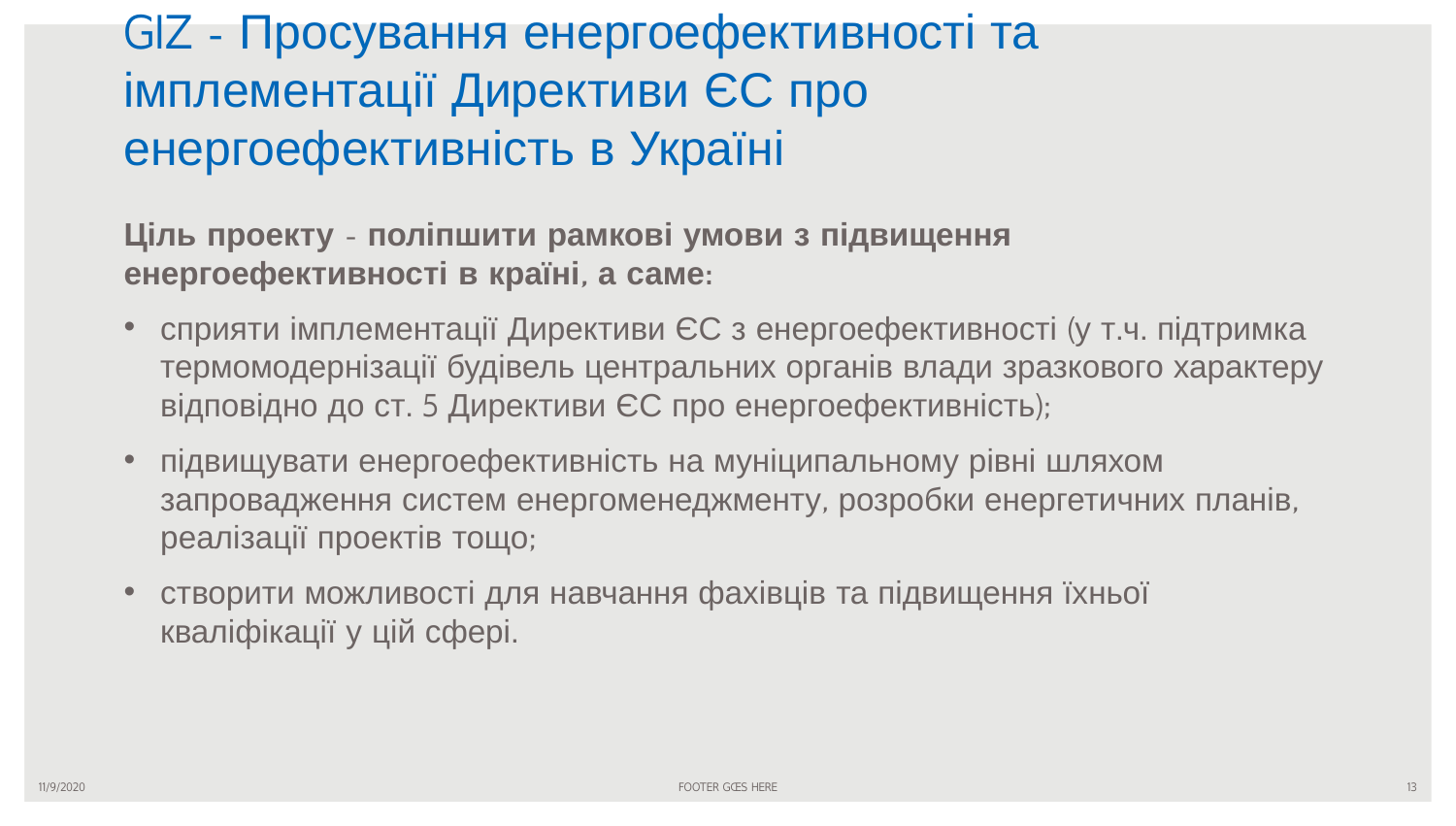

# GIZ - Просування енергоефективності та імплементації Директиви ЄС про енергоефективність в Україні
Ціль проекту - поліпшити рамкові умови з підвищення енергоефективності в країні, а саме:
сприяти імплементації Директиви ЄС з енергоефективності (у т.ч. підтримка термомодернізації будівель центральних органів влади зразкового характеру відповідно до ст. 5 Директиви ЄС про енергоефективність);
підвищувати енергоефективність на муніципальному рівні шляхом запровадження систем енергоменеджменту, розробки енергетичних планів, реалізації проектів тощо;
створити можливості для навчання фахівців та підвищення їхньої кваліфікації у цій сфері.

11/9/2020
FOOTER GOES HERE
13